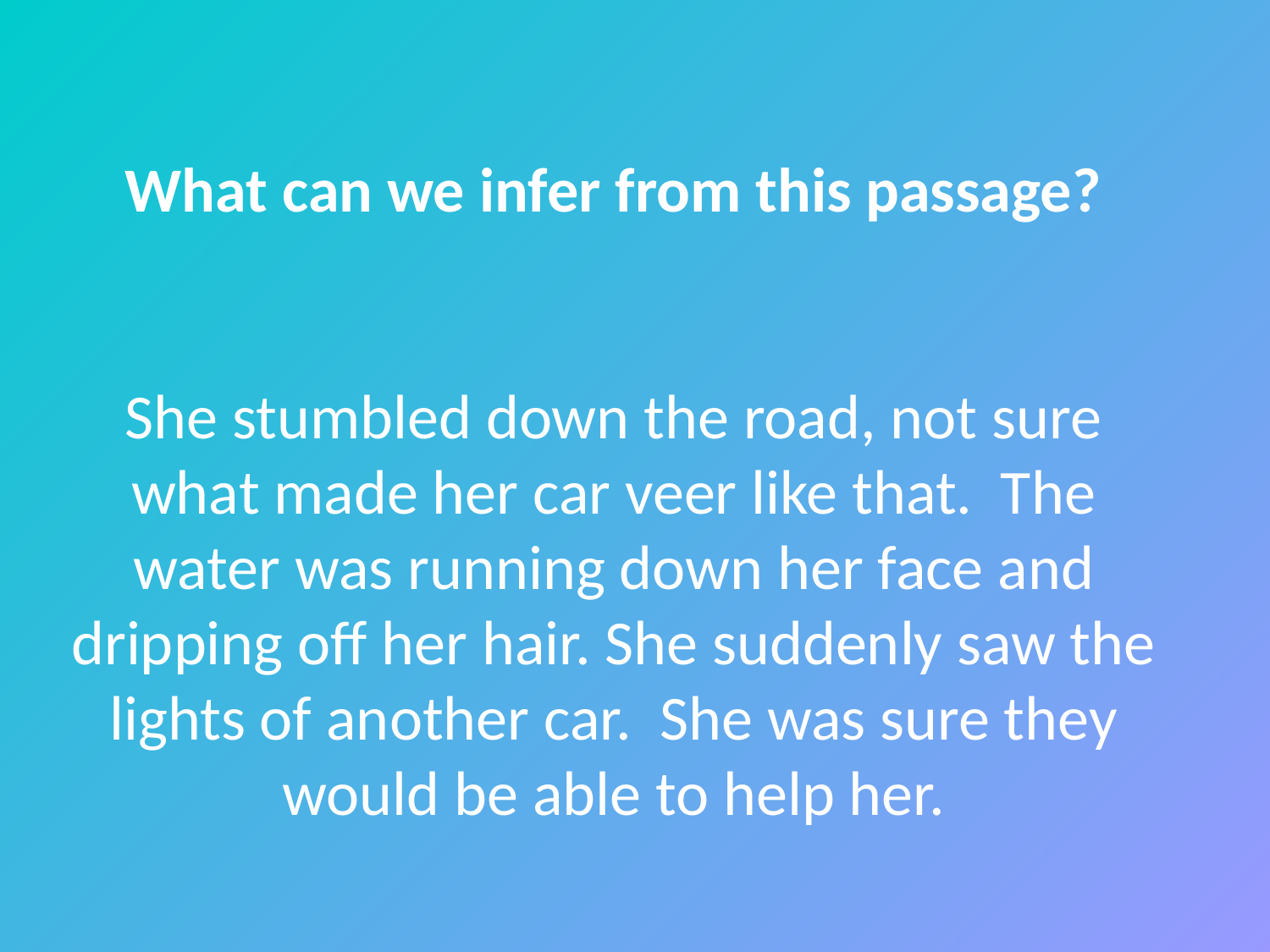

# What can we infer from this passage? She stumbled down the road, not sure what made her car veer like that.  The water was running down her face and dripping off her hair. She suddenly saw the lights of another car.  She was sure they would be able to help her.